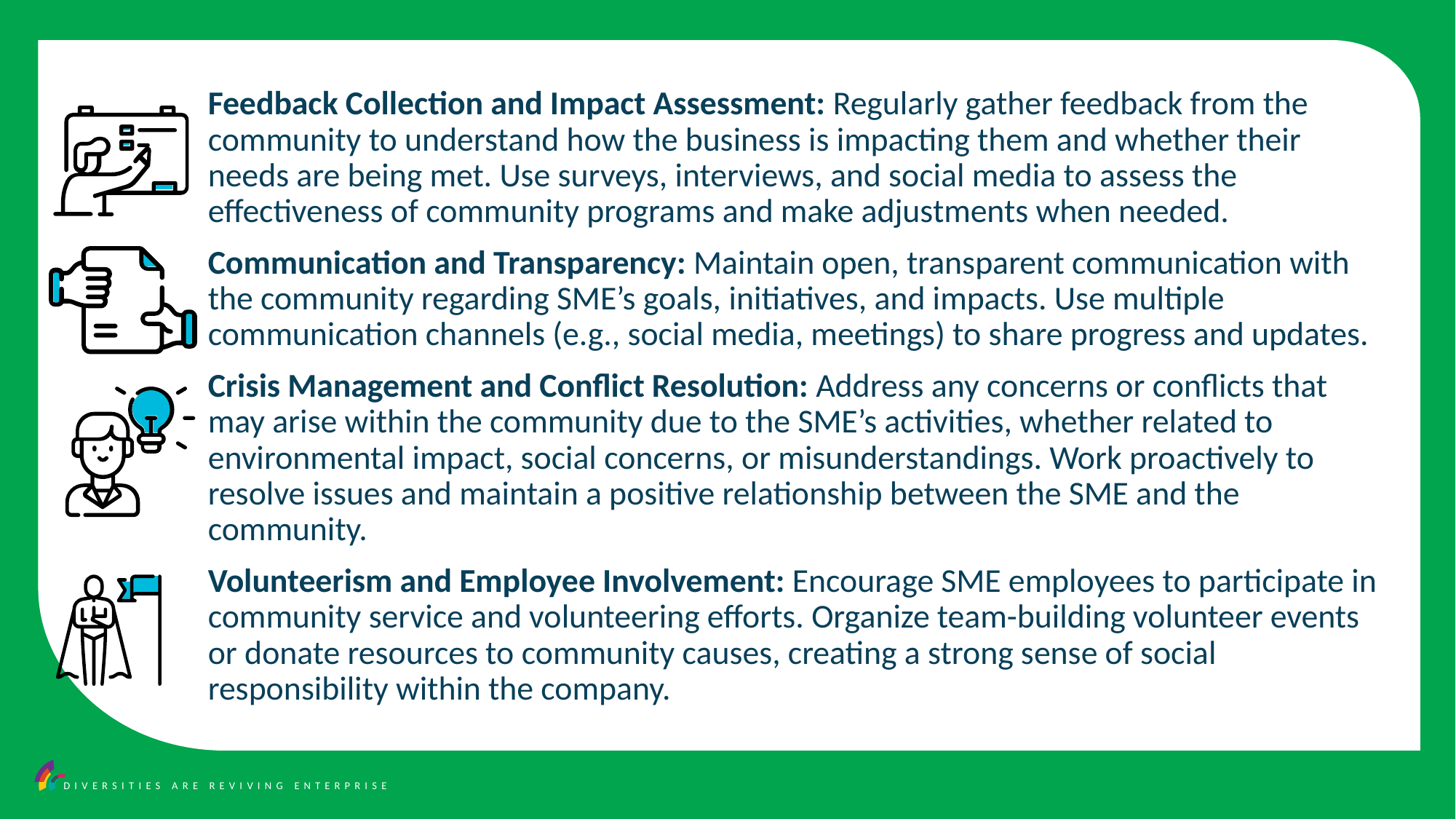

Feedback Collection and Impact Assessment: Regularly gather feedback from the community to understand how the business is impacting them and whether their needs are being met. Use surveys, interviews, and social media to assess the effectiveness of community programs and make adjustments when needed.
Communication and Transparency: Maintain open, transparent communication with the community regarding SME’s goals, initiatives, and impacts. Use multiple communication channels (e.g., social media, meetings) to share progress and updates.
Crisis Management and Conflict Resolution: Address any concerns or conflicts that may arise within the community due to the SME’s activities, whether related to environmental impact, social concerns, or misunderstandings. Work proactively to resolve issues and maintain a positive relationship between the SME and the community.
Volunteerism and Employee Involvement: Encourage SME employees to participate in community service and volunteering efforts. Organize team-building volunteer events or donate resources to community causes, creating a strong sense of social responsibility within the company.